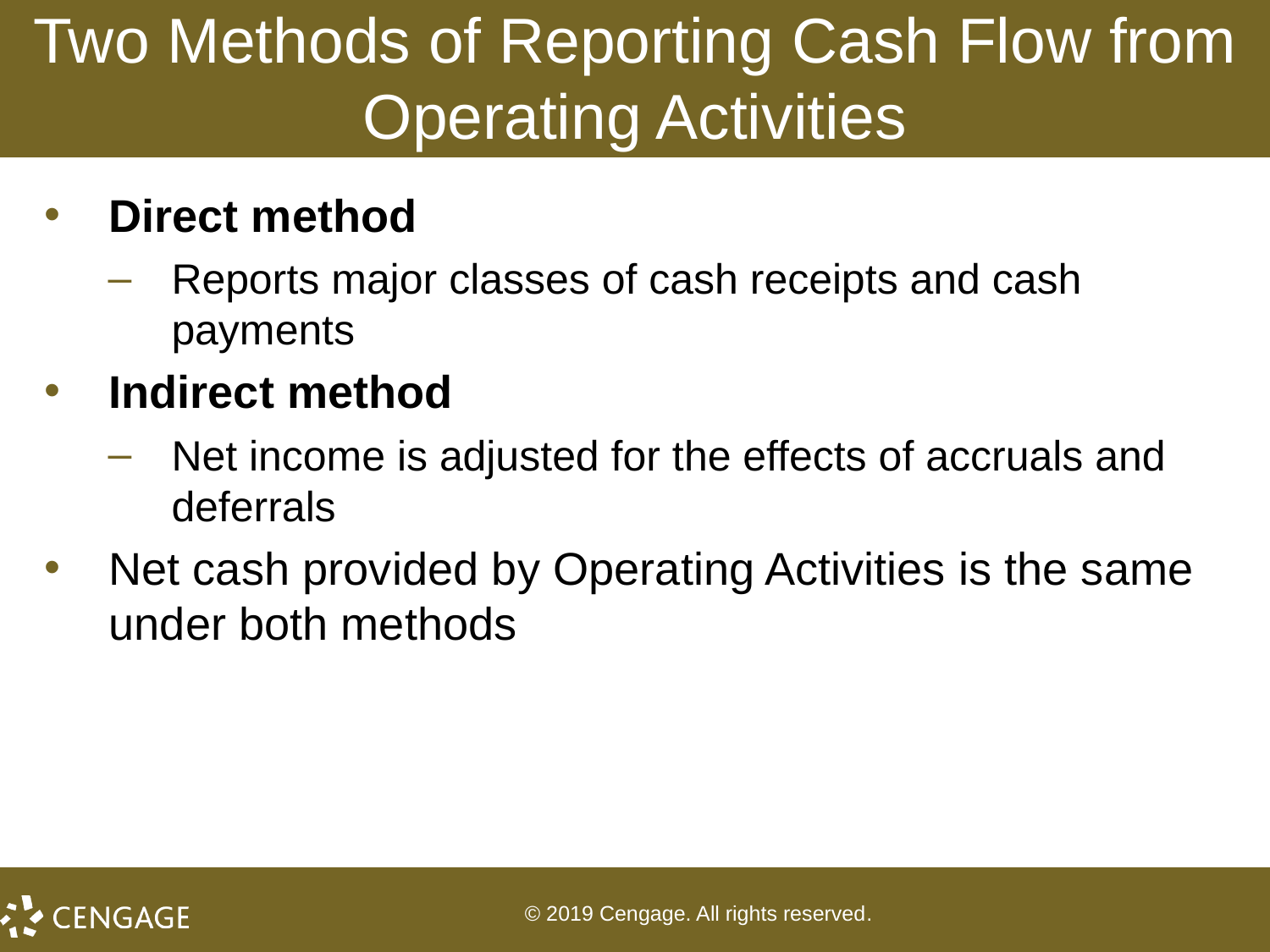

# Two Methods of Reporting Cash Flow from Operating Activities
Direct method
Reports major classes of cash receipts and cash payments
Indirect method
Net income is adjusted for the effects of accruals and deferrals
Net cash provided by Operating Activities is the same under both methods